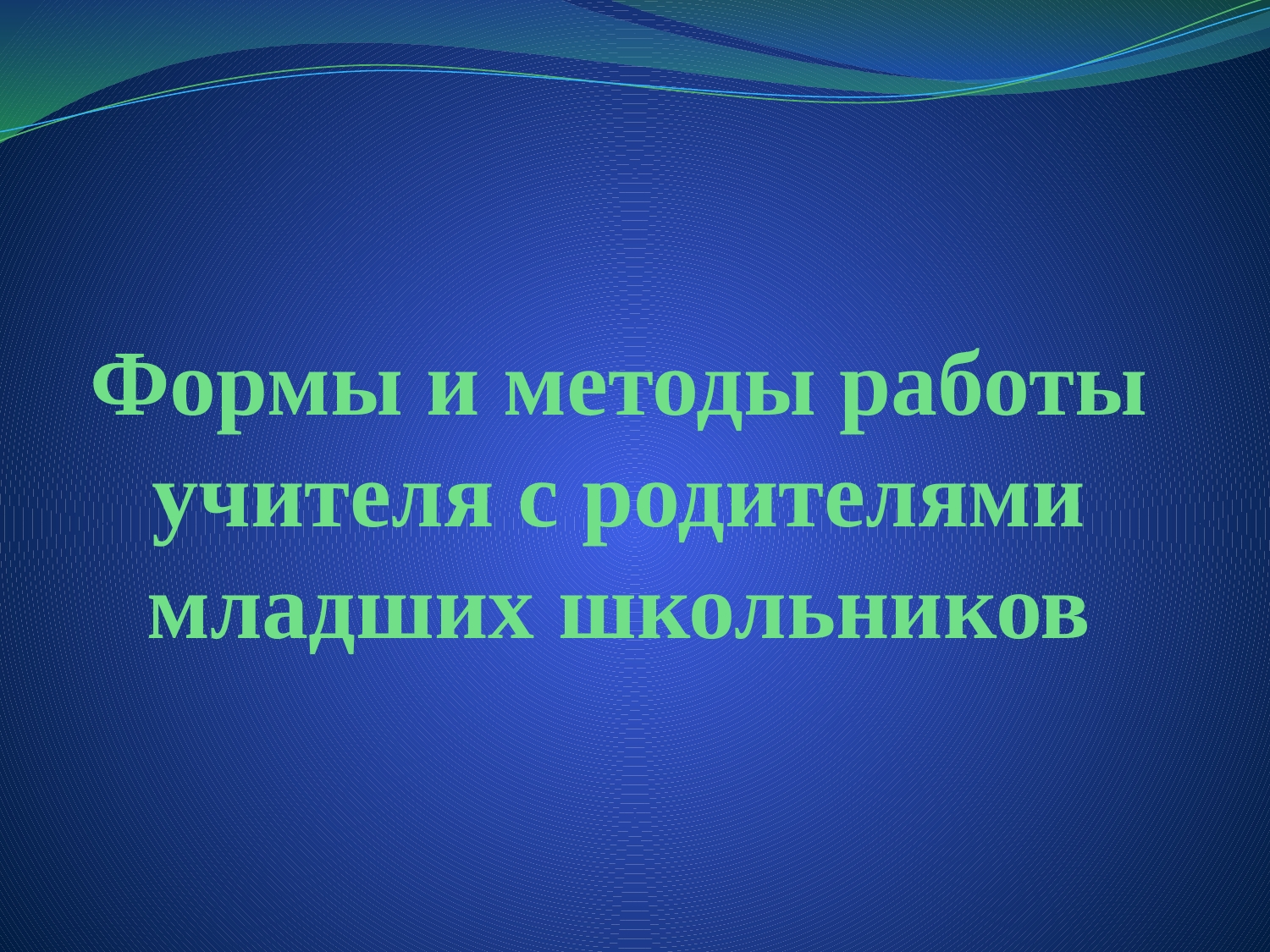

# Формы и методы работы учителя с родителями младших школьников